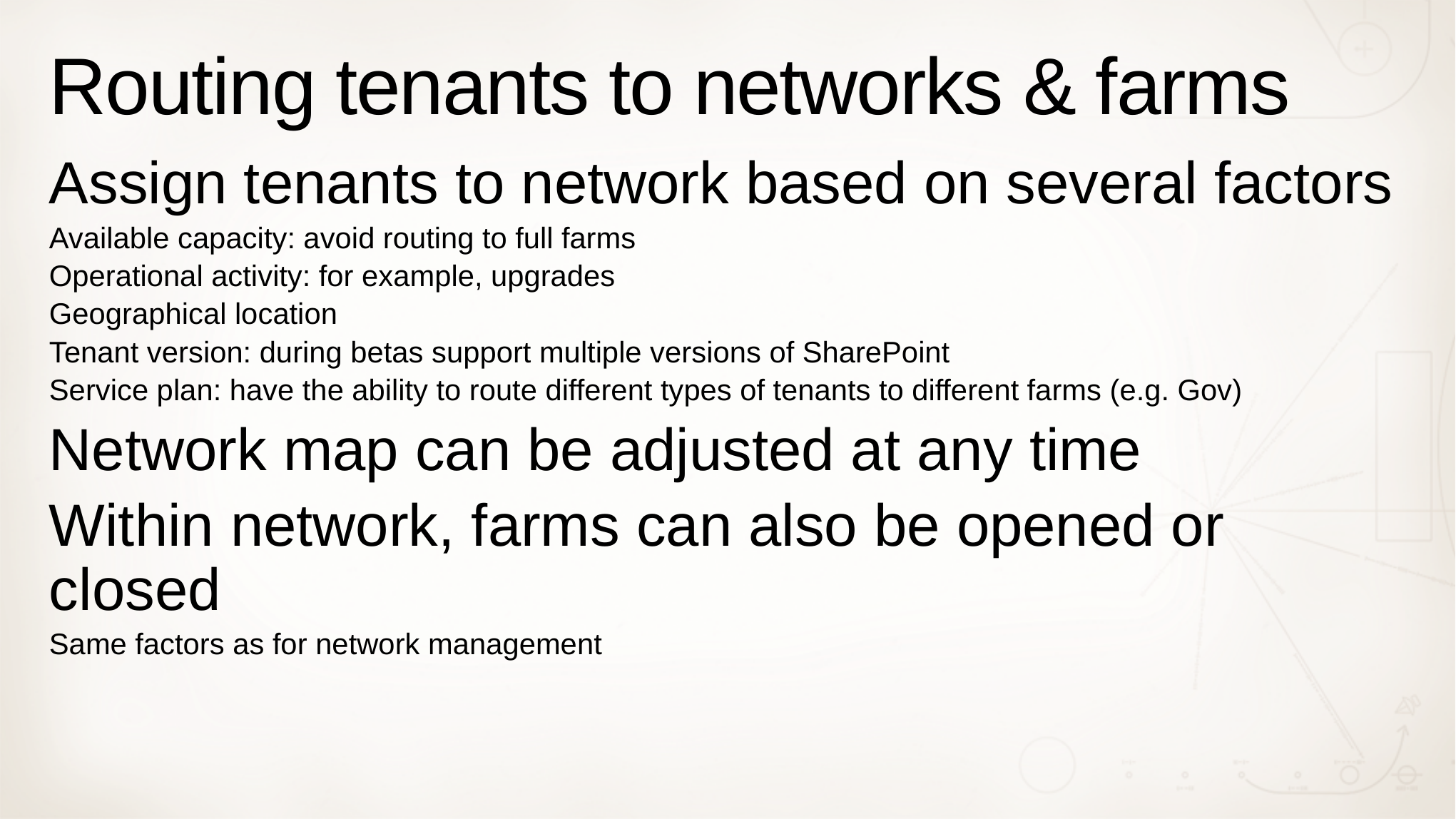

# Routing tenants to networks & farms
Assign tenants to network based on several factors
Available capacity: avoid routing to full farms
Operational activity: for example, upgrades
Geographical location
Tenant version: during betas support multiple versions of SharePoint
Service plan: have the ability to route different types of tenants to different farms (e.g. Gov)
Network map can be adjusted at any time
Within network, farms can also be opened or closed
Same factors as for network management